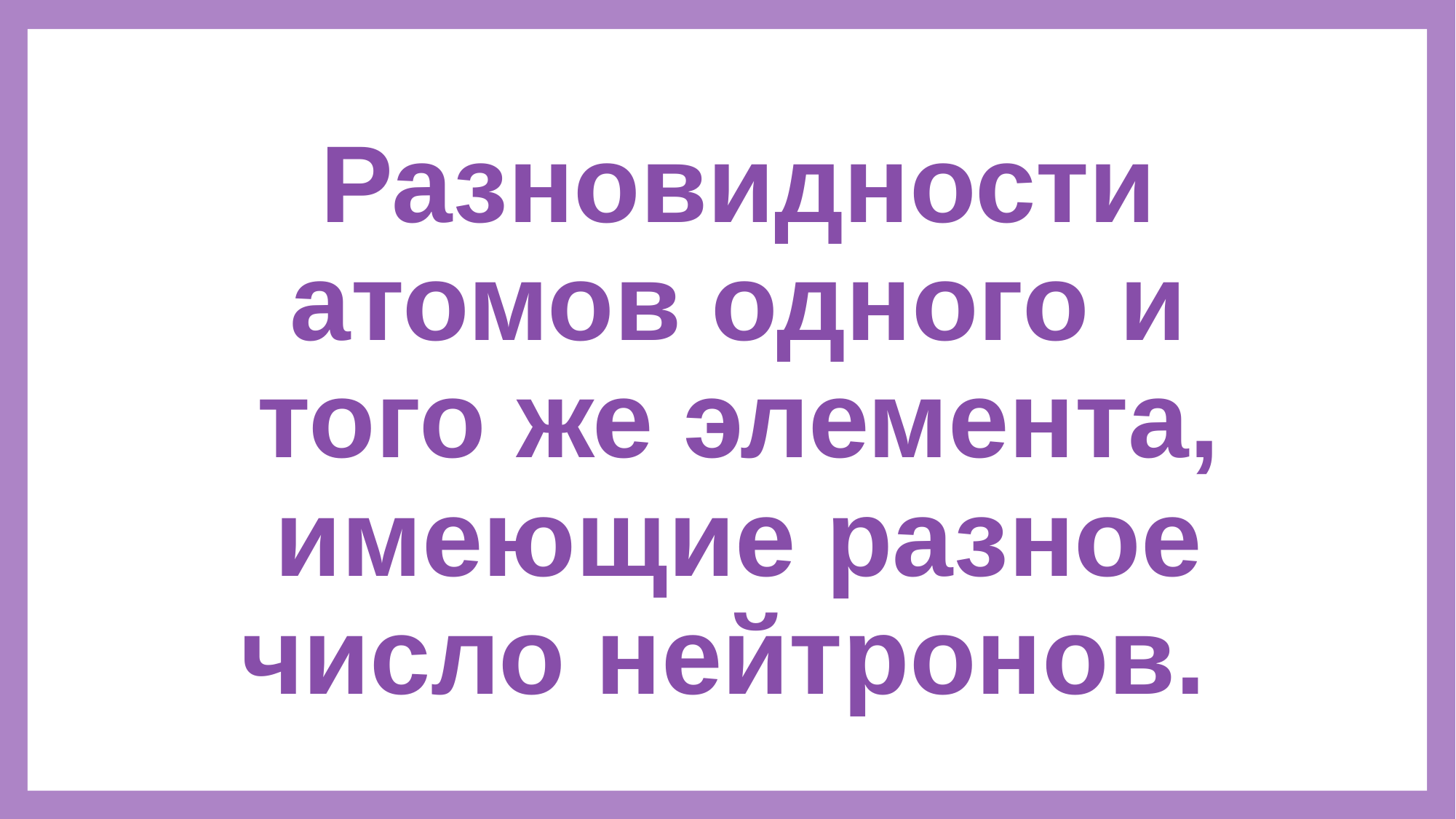

# Разновидности атомов одного и того же элемента, имеющие разное число нейтронов.